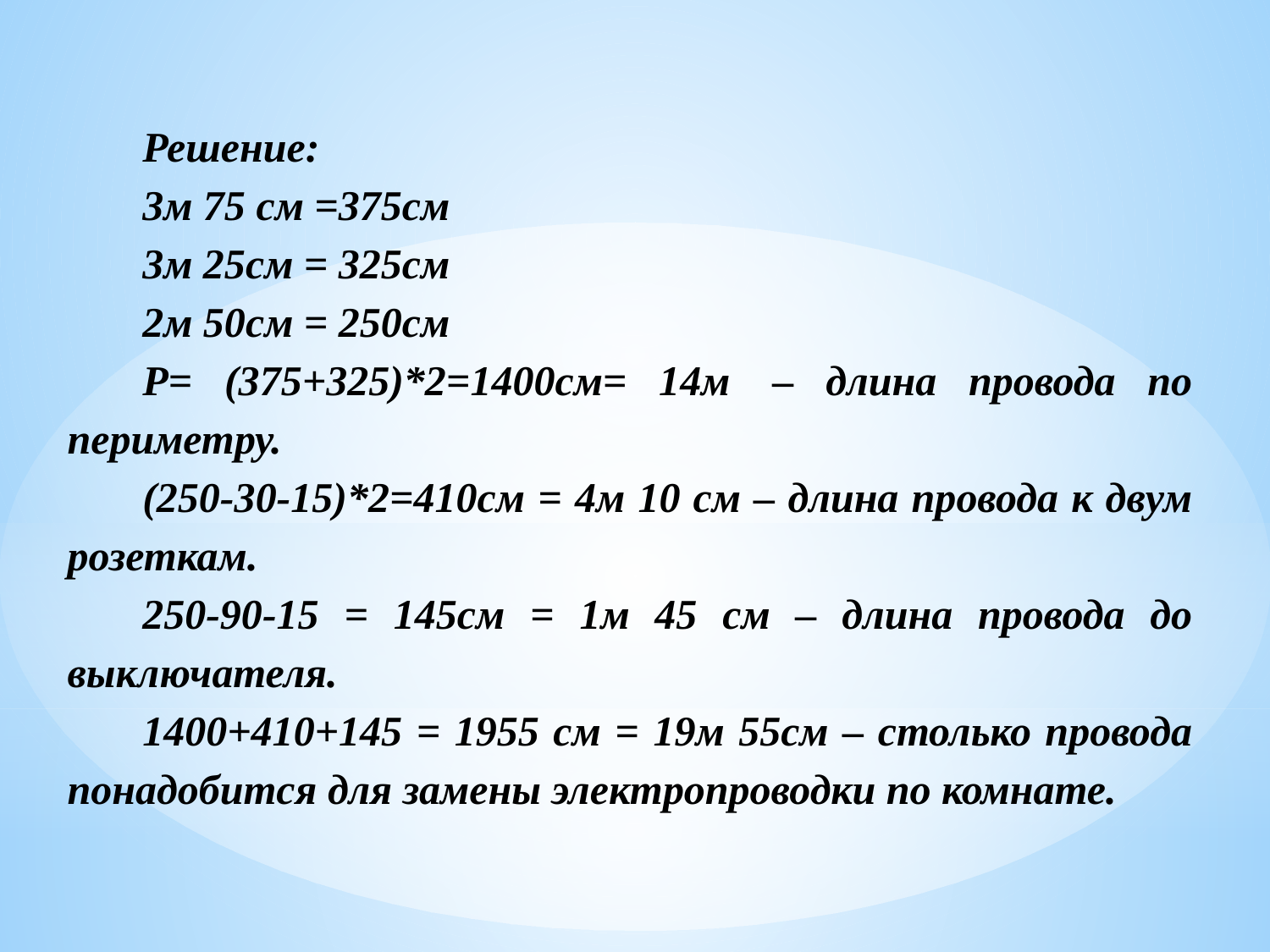

Решение:
3м 75 см =375см
3м 25см = 325см
2м 50см = 250см
P= (375+325)*2=1400см= 14м  – длина провода по периметру.
(250-30-15)*2=410см = 4м 10 см – длина провода к двум розеткам.
250-90-15 = 145см = 1м 45 см – длина провода до выключателя.
1400+410+145 = 1955 см = 19м 55см – столько провода понадобится для замены электропроводки по комнате.